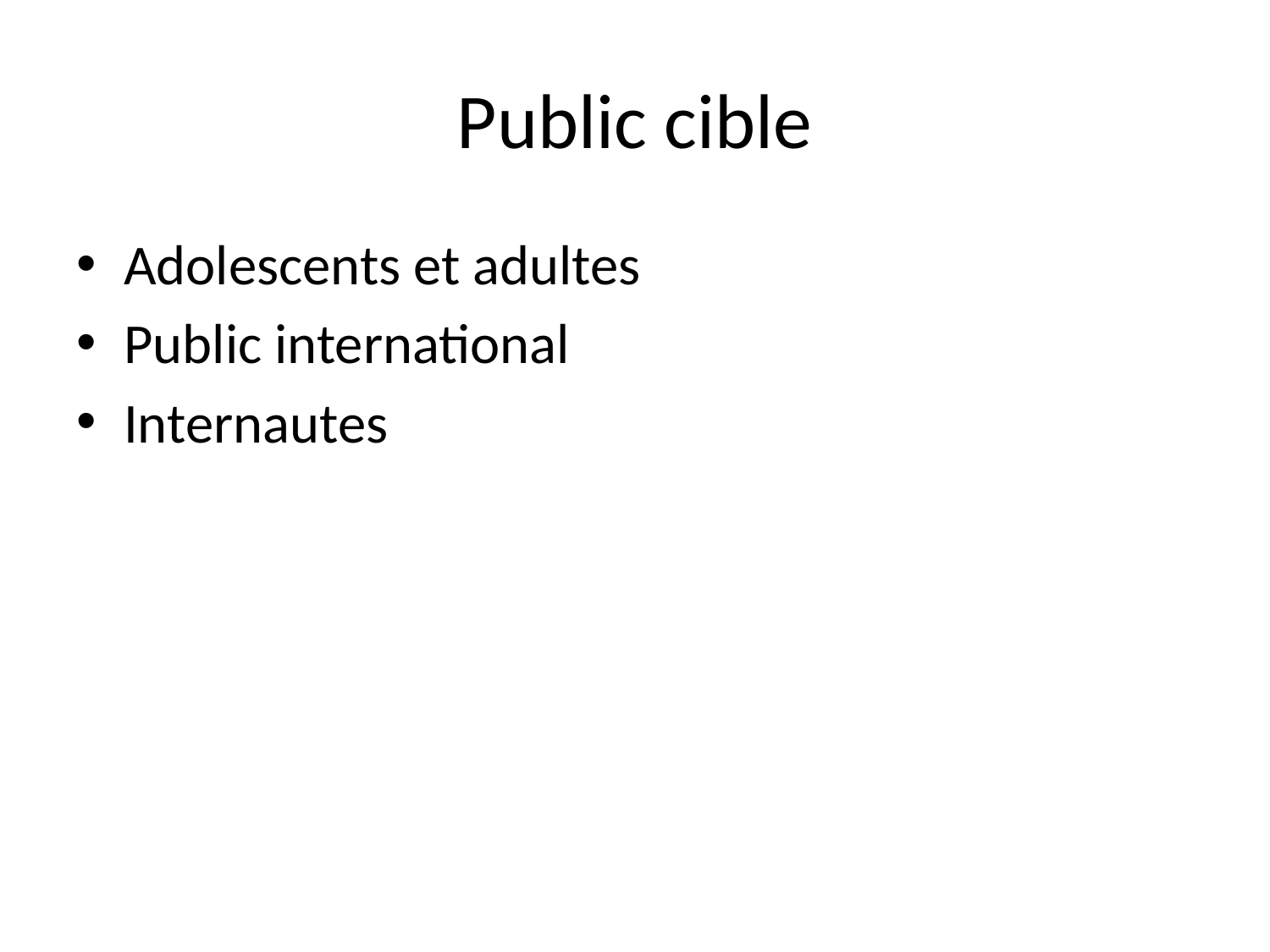

# Public cible
Adolescents et adultes
Public international
Internautes